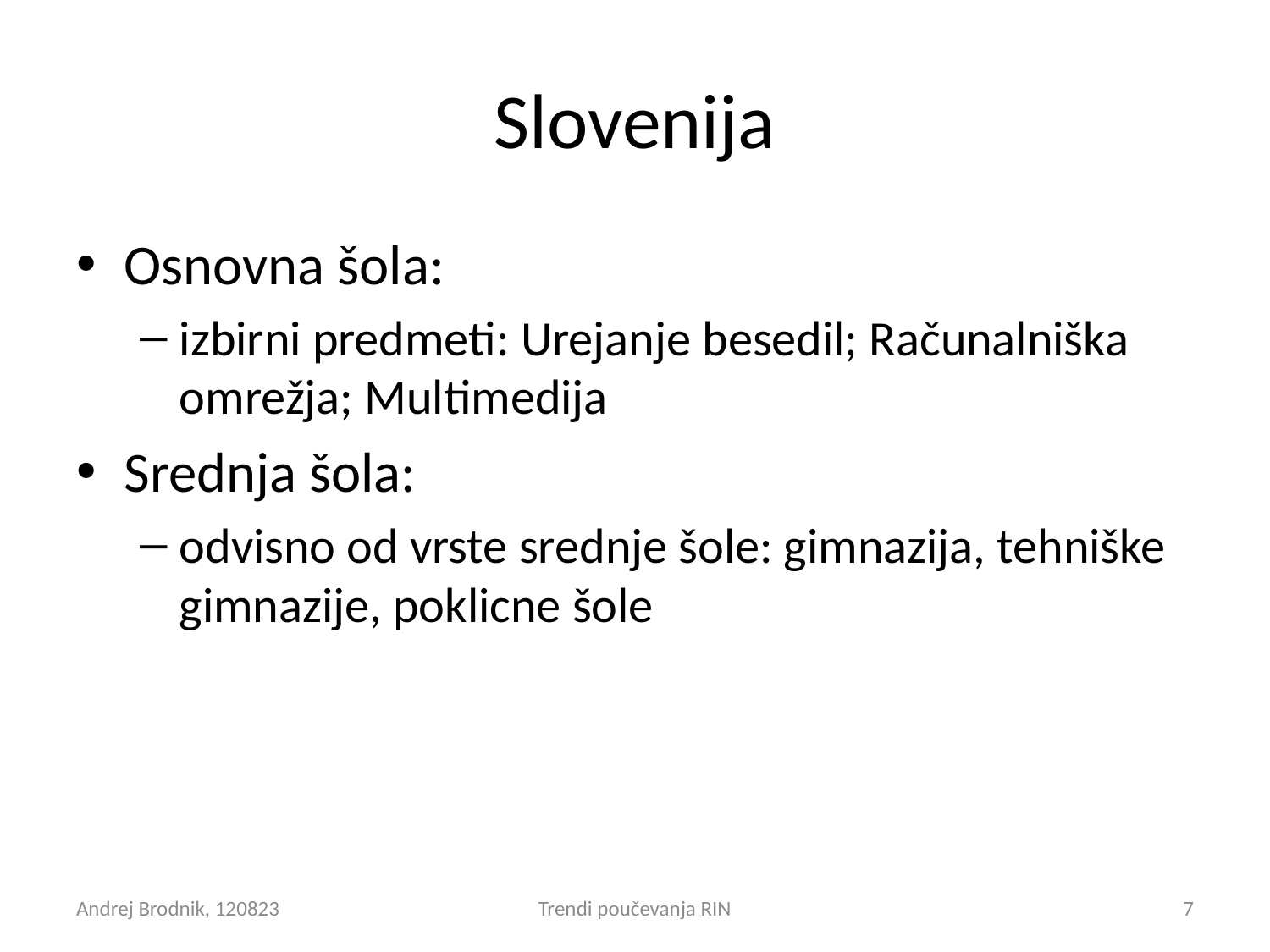

# Slovenija
Osnovna šola:
izbirni predmeti: Urejanje besedil; Računalniška omrežja; Multimedija
Srednja šola:
odvisno od vrste srednje šole: gimnazija, tehniške gimnazije, poklicne šole

Andrej Brodnik, 120823
Trendi poučevanja RIN
7